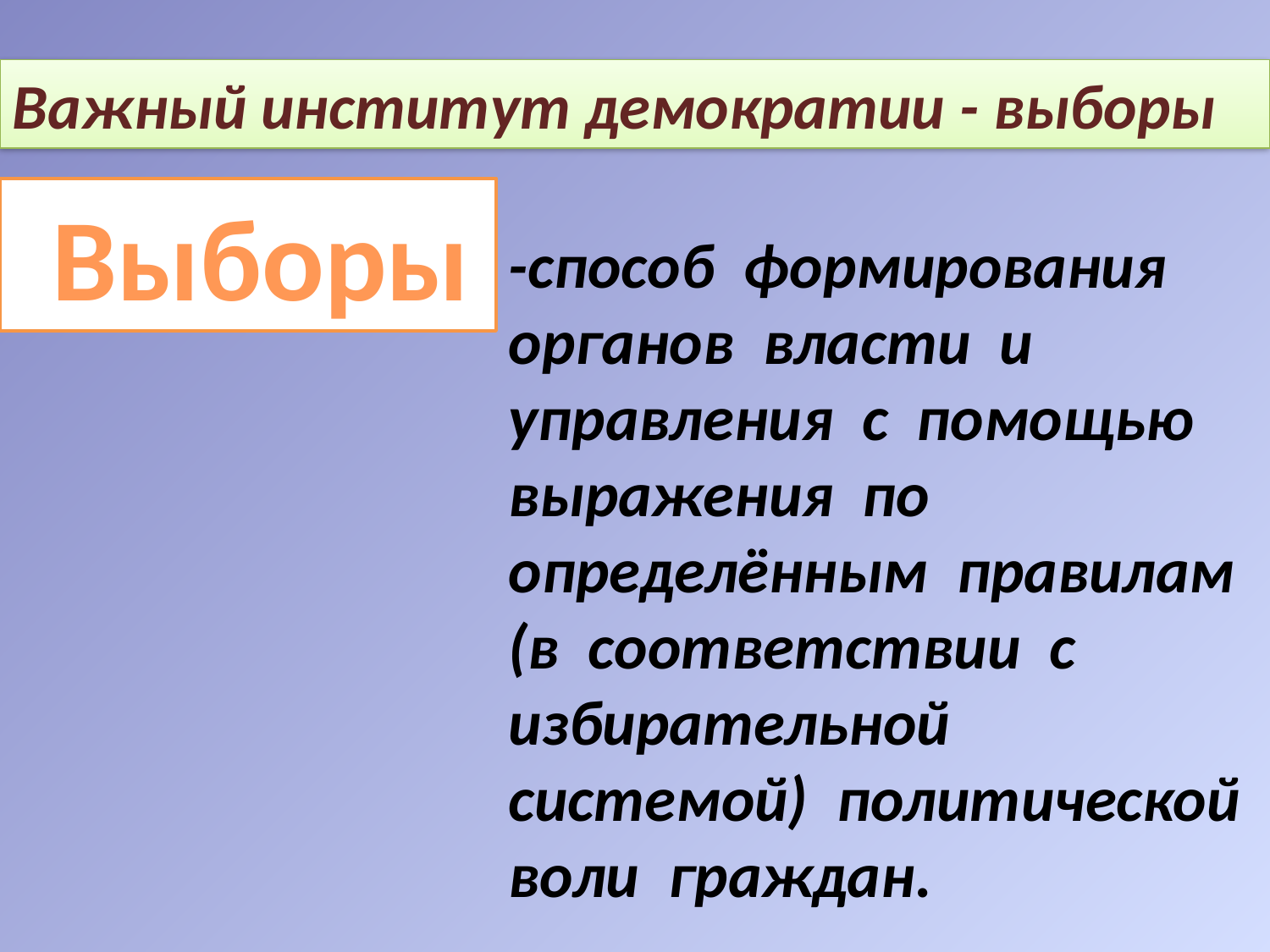

Важный институт демократии - выборы
 Выборы
-способ  формирования органов  власти  и управления  с  помощью выражения  по определённым  правилам  (в  соответствии  с избирательной системой)  политической воли  граждан.